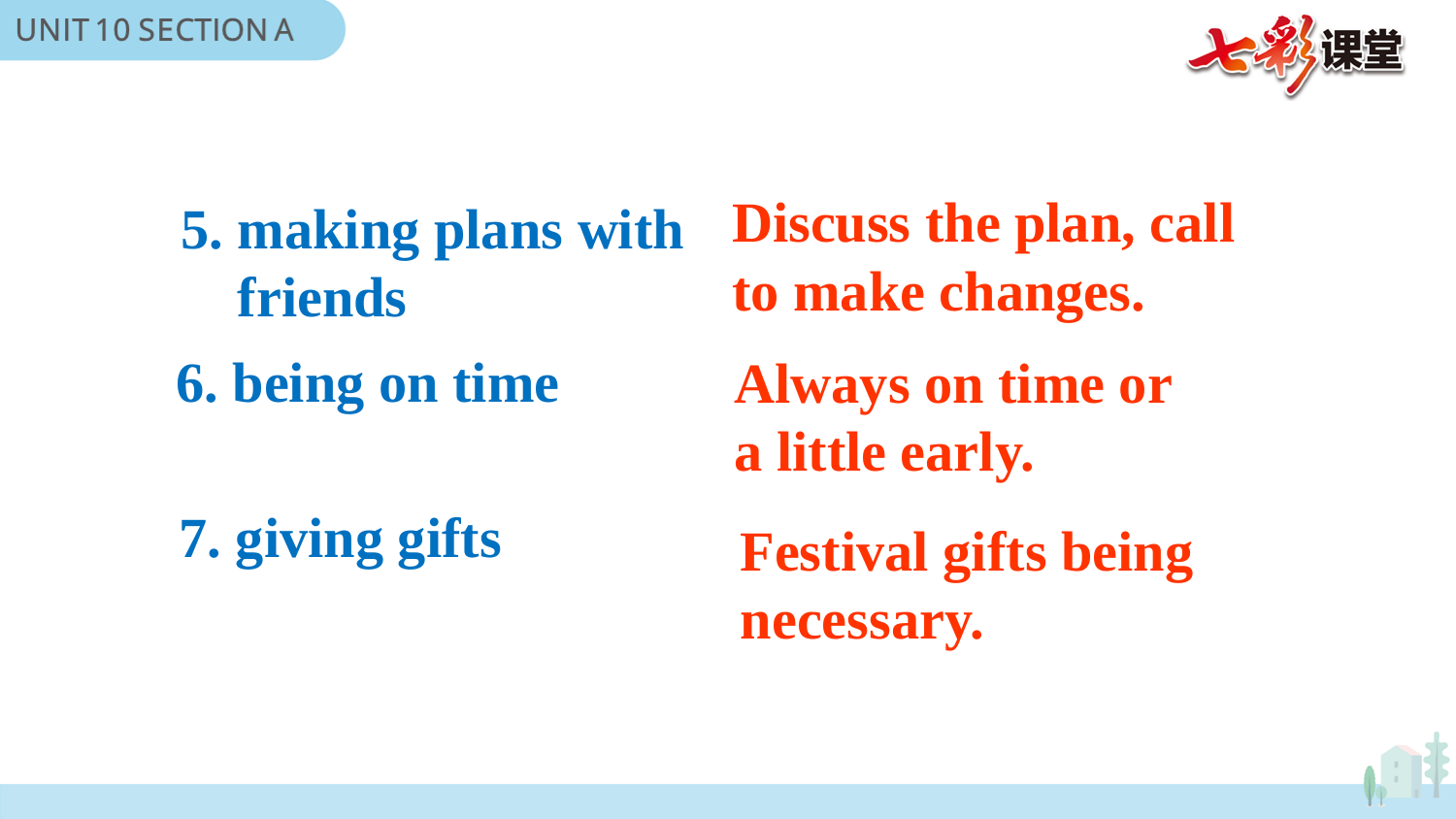

Discuss the plan, call
to make changes.
5. making plans with
    friends
6. being on time
Always on time or
a little early.
7. giving gifts
Festival gifts being
necessary.